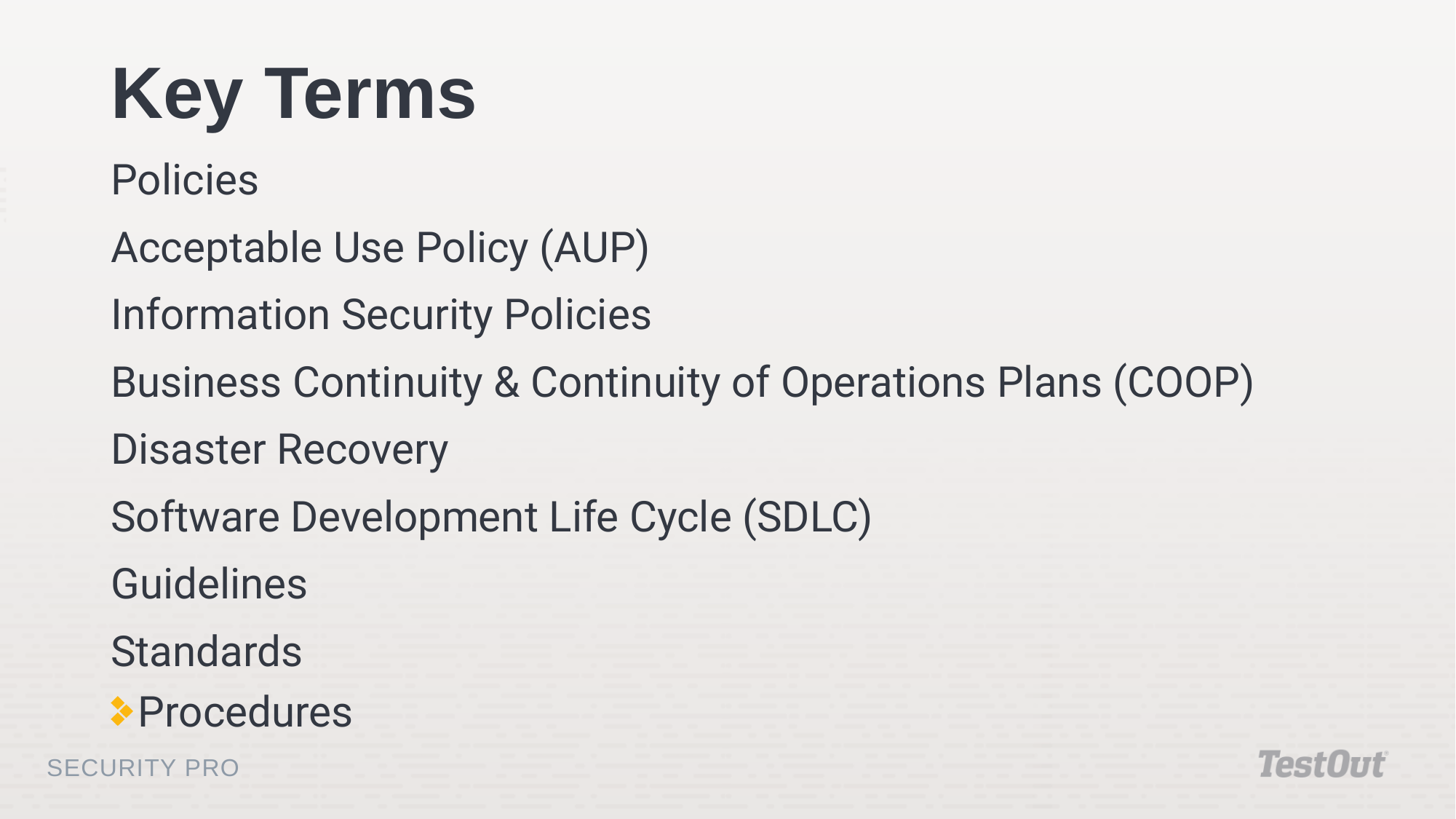

# Key Terms
Policies
Acceptable Use Policy (AUP)
Information Security Policies
Business Continuity & Continuity of Operations Plans (COOP)
Disaster Recovery
Software Development Life Cycle (SDLC)
Guidelines
Standards
Procedures
Security Pro